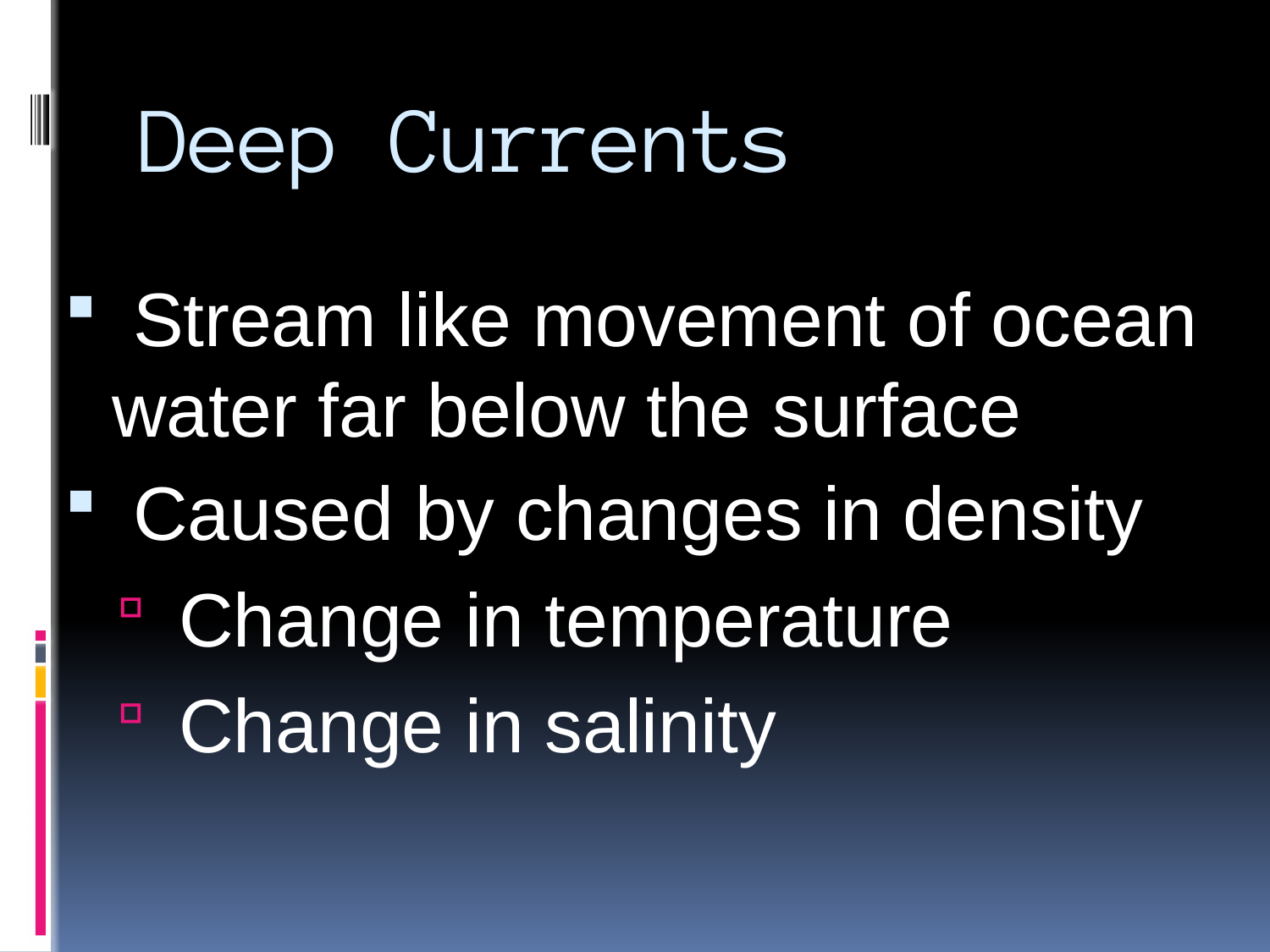

# Deep Currents
 Stream like movement of ocean water far below the surface
 Caused by changes in density
 Change in temperature
 Change in salinity